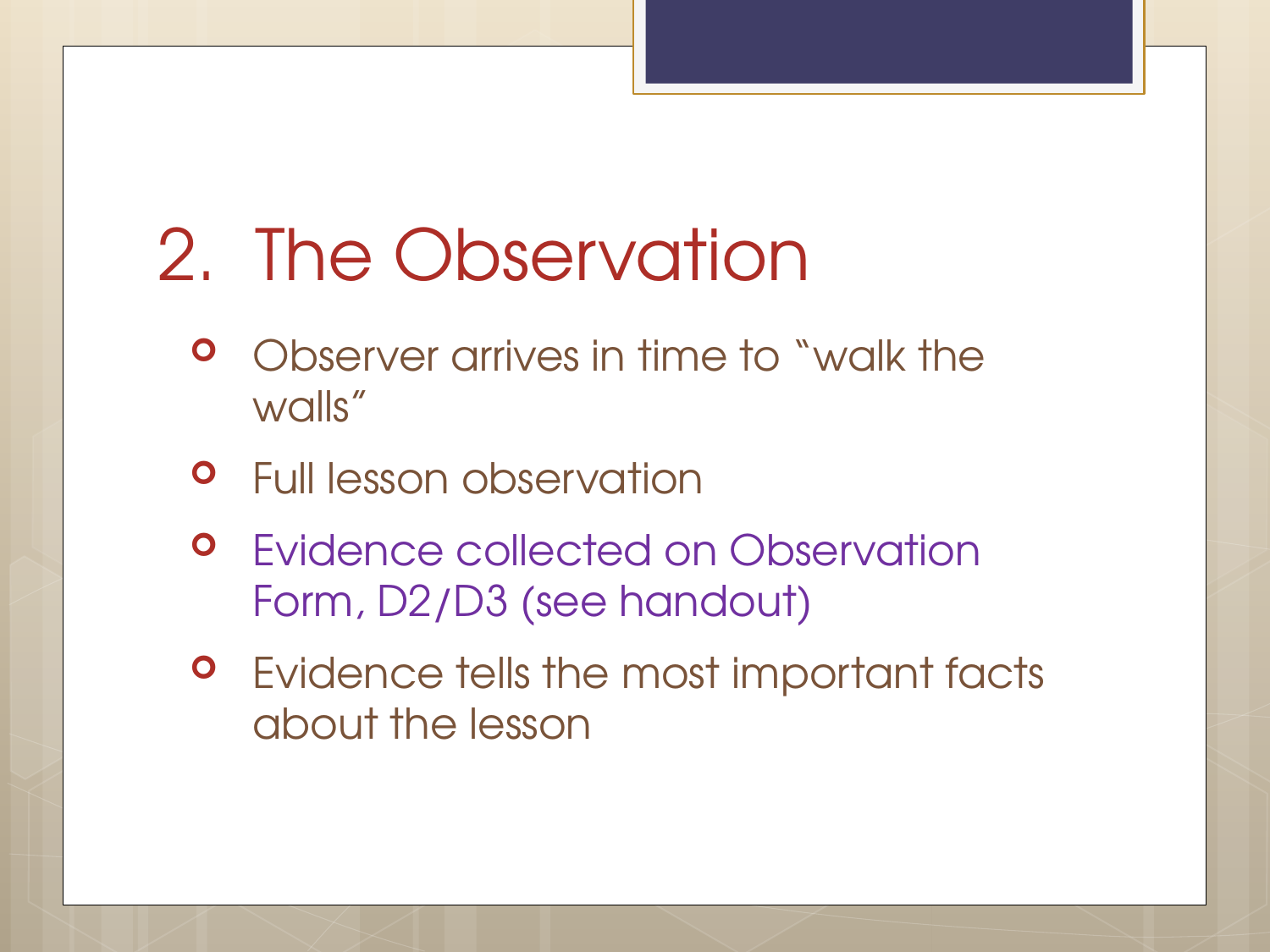

# 2.  The Observation
Observer arrives in time to “walk the walls”
Full lesson observation
Evidence collected on Observation Form, D2/D3 (see handout)
Evidence tells the most important facts about the lesson